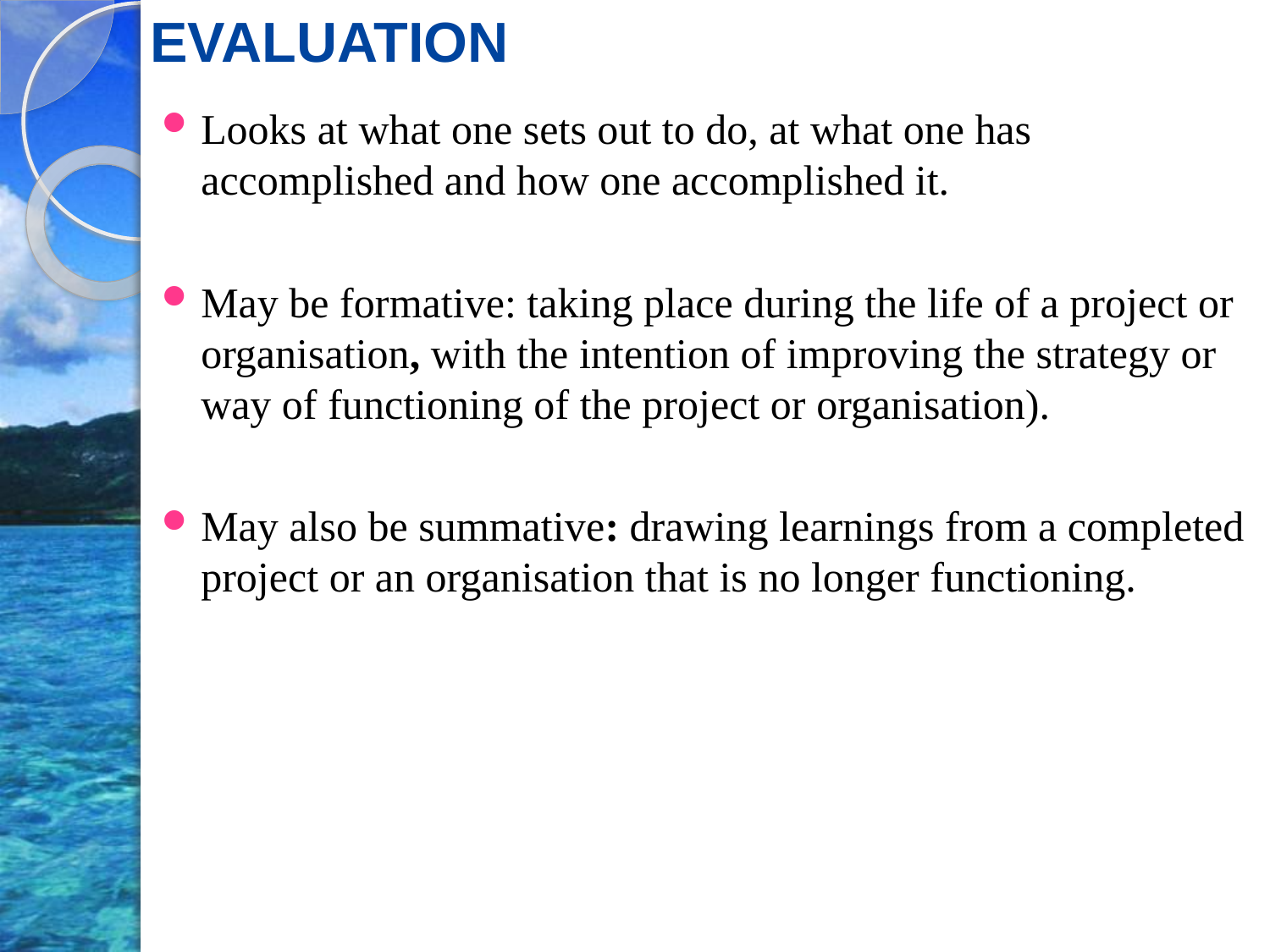

EVALUATION
Looks at what one sets out to do, at what one has  accomplished and how one accomplished it.

May be formative: taking place during the life of a project or organisation, with the intention of improving the strategy or way of functioning of the project or organisation).

May also be summative: drawing learnings from a completed project or an organisation that is no longer functioning.